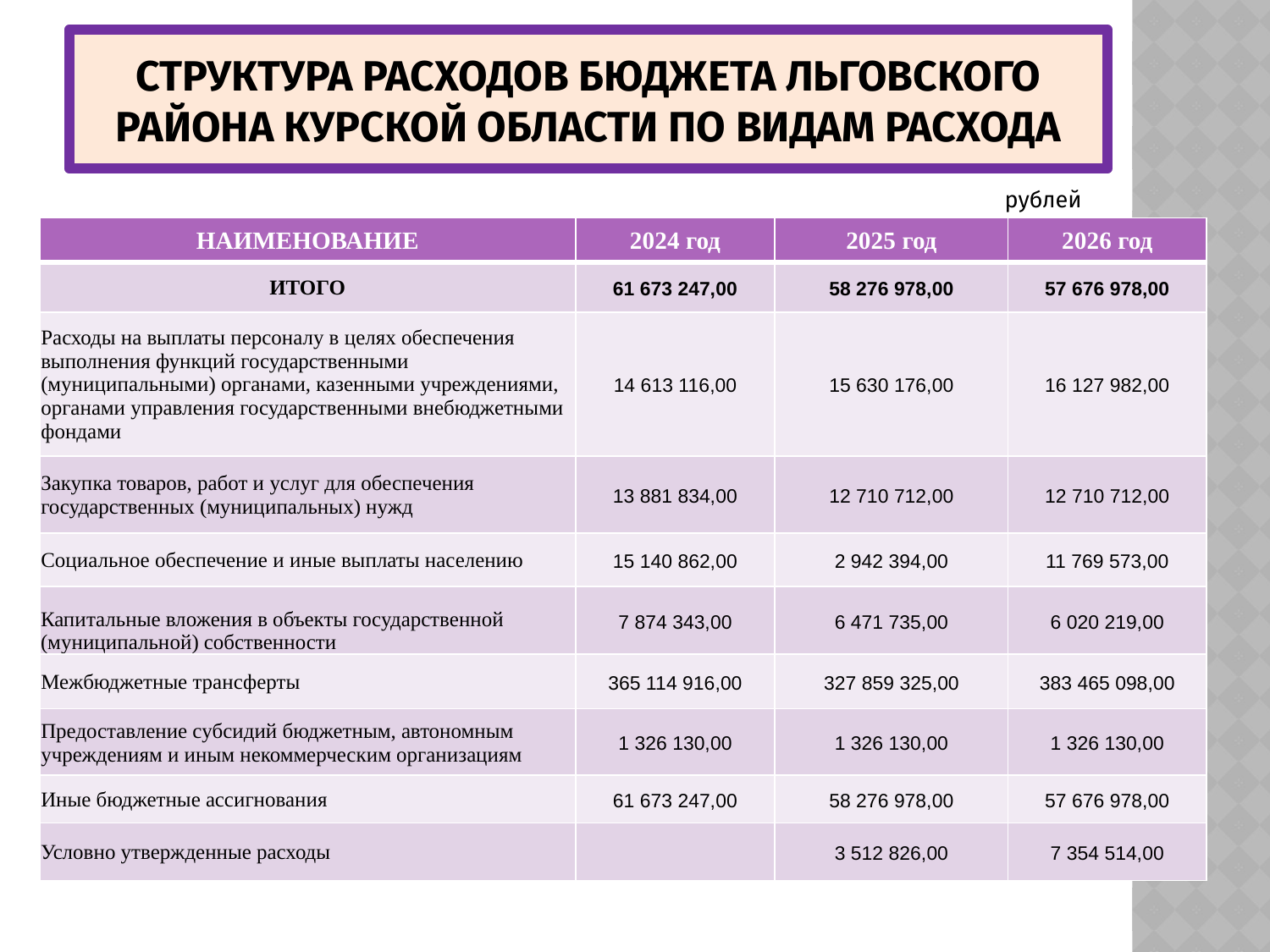

# СТРУКТУРА РАСХОДОВ БЮДЖЕТА ЛЬГОВСКОГО РАЙОНА КУРСКОЙ ОБЛАСТИ ПО ВИДАМ РАСХОДА
рублей
| НАИМЕНОВАНИЕ | 2024 год | 2025 год | 2026 год |
| --- | --- | --- | --- |
| ИТОГО | 61 673 247,00 | 58 276 978,00 | 57 676 978,00 |
| Расходы на выплаты персоналу в целях обеспечения выполнения функций государственными (муниципальными) органами, казенными учреждениями, органами управления государственными внебюджетными фондами | 14 613 116,00 | 15 630 176,00 | 16 127 982,00 |
| Закупка товаров, работ и услуг для обеспечения государственных (муниципальных) нужд | 13 881 834,00 | 12 710 712,00 | 12 710 712,00 |
| Социальное обеспечение и иные выплаты населению | 15 140 862,00 | 2 942 394,00 | 11 769 573,00 |
| Капитальные вложения в объекты государственной (муниципальной) собственности | 7 874 343,00 | 6 471 735,00 | 6 020 219,00 |
| Межбюджетные трансферты | 365 114 916,00 | 327 859 325,00 | 383 465 098,00 |
| Предоставление субсидий бюджетным, автономным учреждениям и иным некоммерческим организациям | 1 326 130,00 | 1 326 130,00 | 1 326 130,00 |
| Иные бюджетные ассигнования | 61 673 247,00 | 58 276 978,00 | 57 676 978,00 |
| Условно утвержденные расходы |  | 3 512 826,00 | 7 354 514,00 |